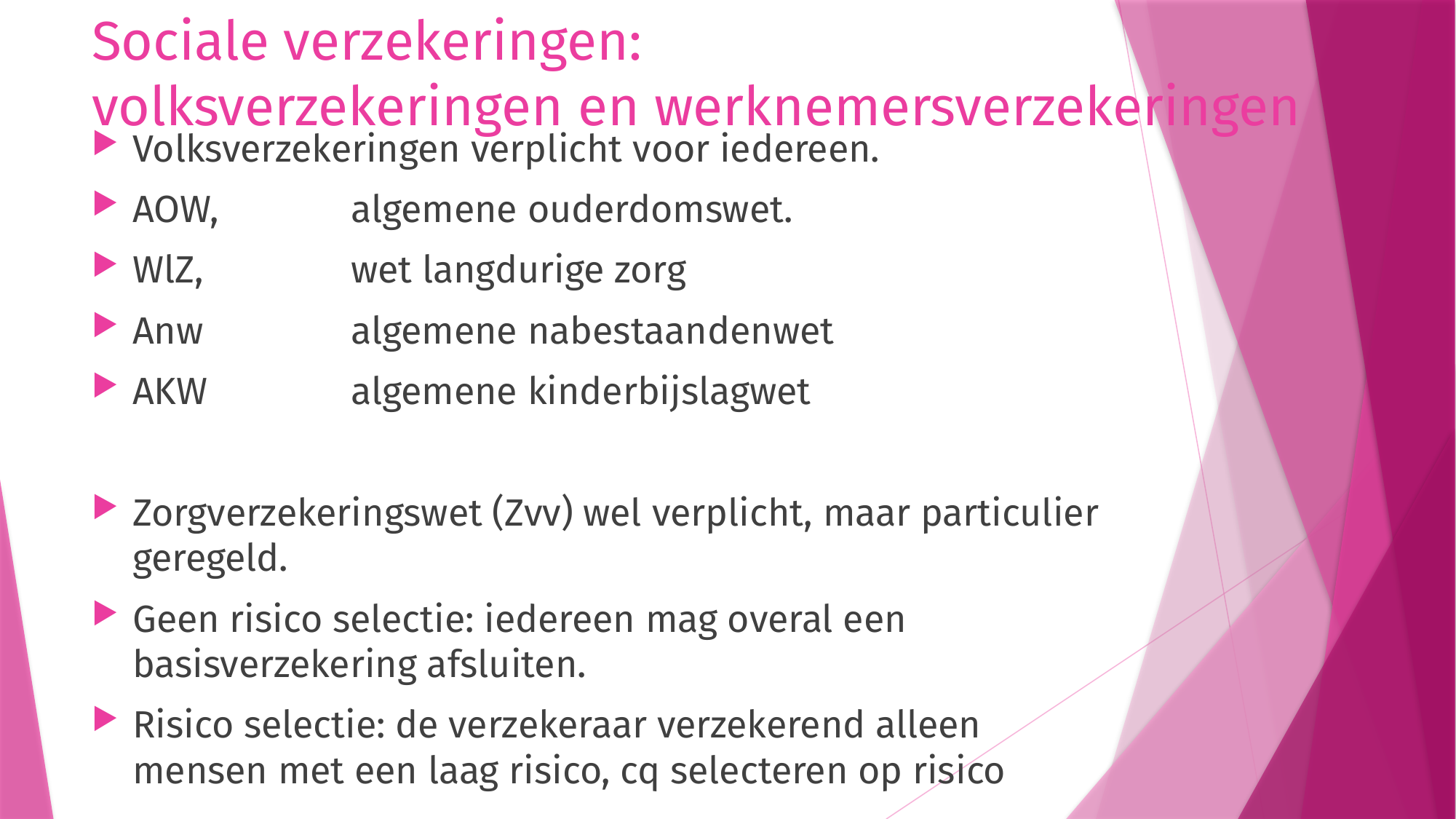

# Sociale verzekeringen: volksverzekeringen en werknemersverzekeringen
Volksverzekeringen verplicht voor iedereen.
AOW,		algemene ouderdomswet.
WlZ,		wet langdurige zorg
Anw		algemene nabestaandenwet
AKW		algemene kinderbijslagwet

Zorgverzekeringswet (Zvv) wel verplicht, maar particulier geregeld.
Geen risico selectie: iedereen mag overal een basisverzekering afsluiten.
Risico selectie: de verzekeraar verzekerend alleen mensen met een laag risico, cq selecteren op risico